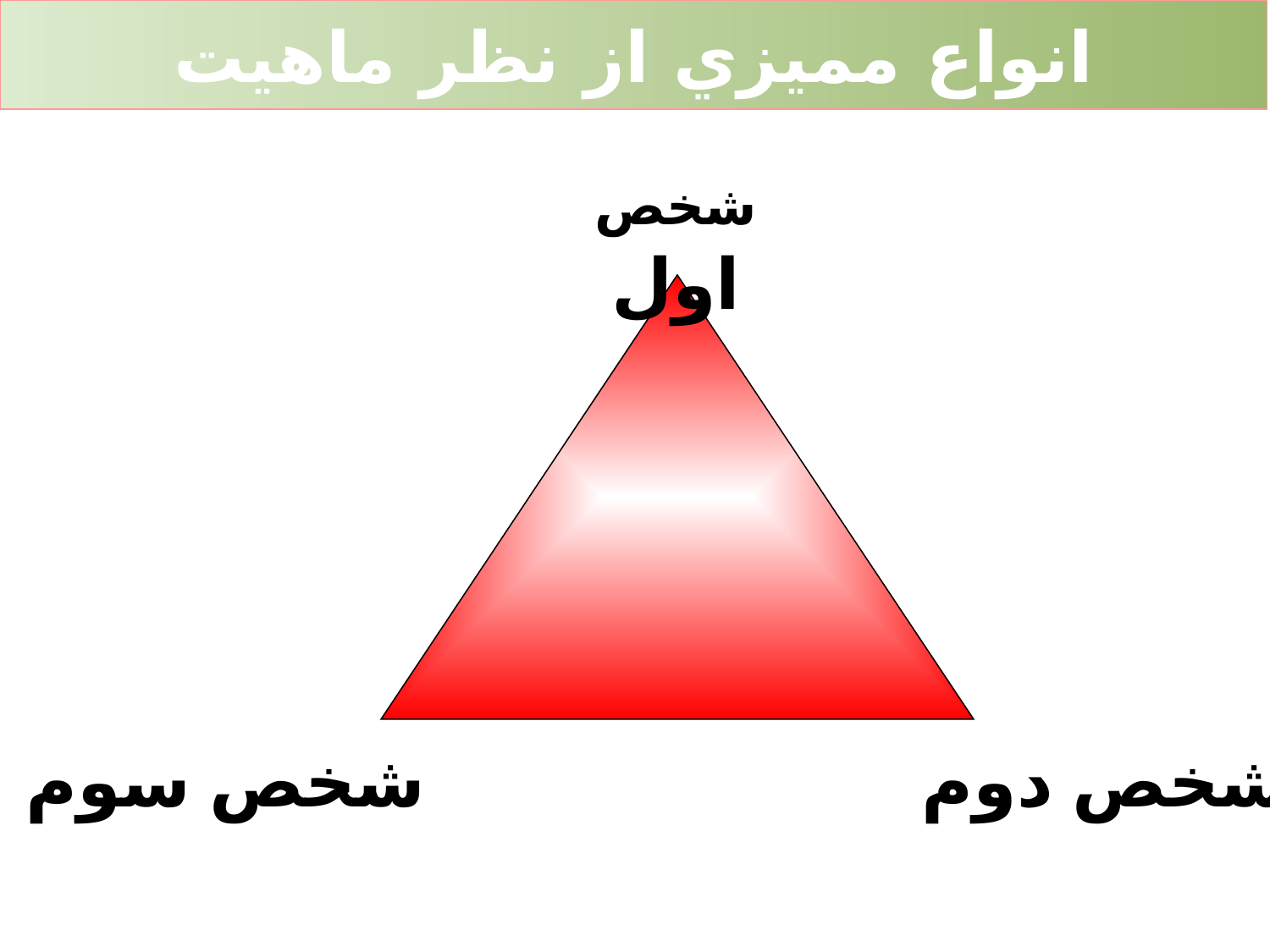

انواع مميزي از نظر ماهيت
شخص اول

شخص سوم
شخص دوم